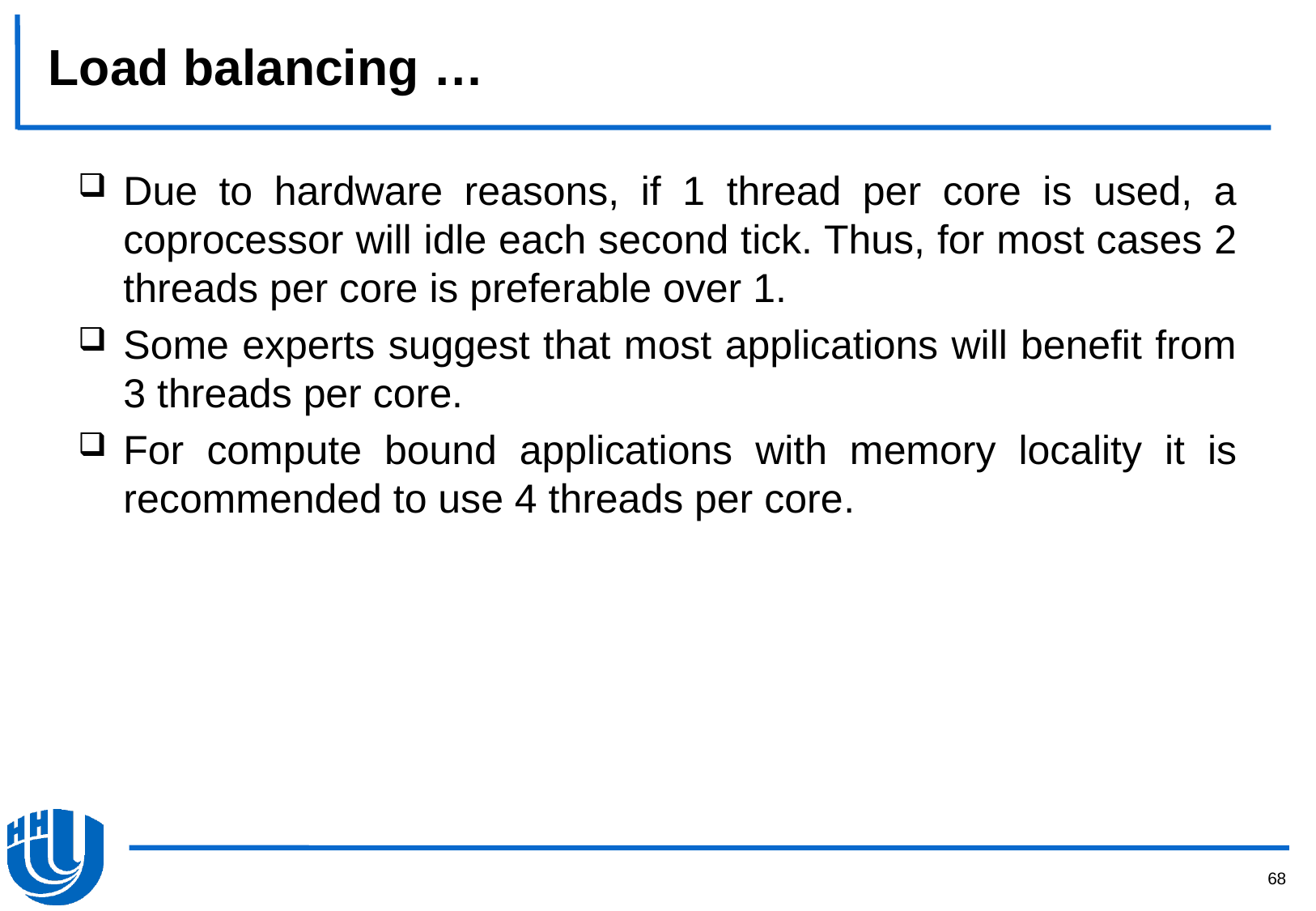

# Load balancing …
Due to hardware reasons, if 1 thread per core is used, a coprocessor will idle each second tick. Thus, for most cases 2 threads per core is preferable over 1.
Some experts suggest that most applications will benefit from 3 threads per core.
For compute bound applications with memory locality it is recommended to use 4 threads per core.
68